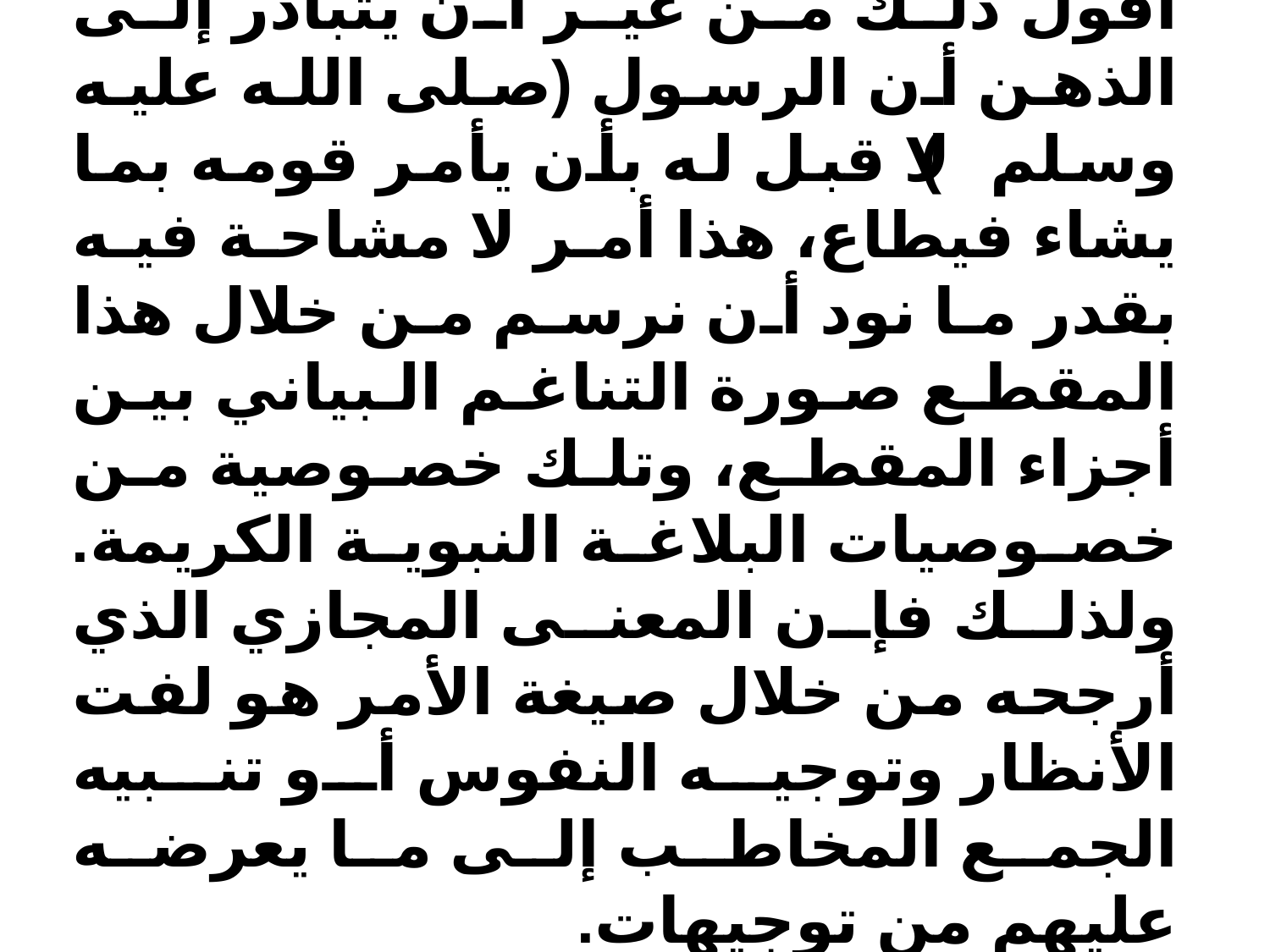

أقول ذلك من غير أن يتبادر إلى الذهن أن الرسول (صلى الله عليه وسلم) لا قبل له بأن يأمر قومه بما يشاء فيطاع، هذا أمر لا مشاحة فيه بقدر ما نود أن نرسم من خلال هذا المقطع صورة التناغم البياني بين أجزاء المقطع، وتلك خصوصية من خصوصيات البلاغة النبوية الكريمة. ولذلك فإن المعنى المجازي الذي أرجحه من خلال صيغة الأمر هو لفت الأنظار وتوجيه النفوس أو تنبيه الجمع المخاطب إلى ما يعرضه عليهم من توجيهات.